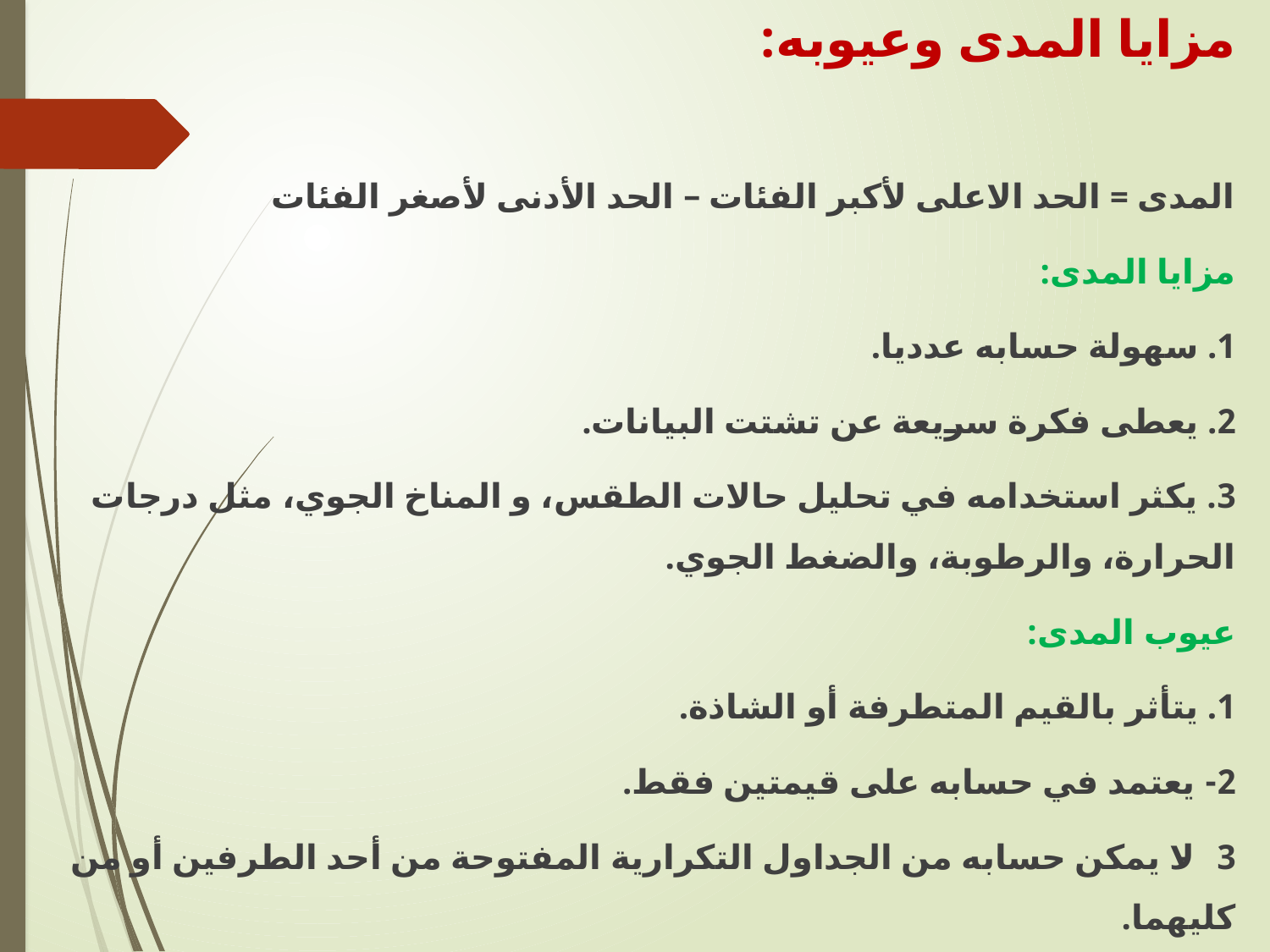

# مزايا المدى وعيوبه:
المدى = الحد الاعلى لأكبر الفئات – الحد الأدنى لأصغر الفئات
مزايا المدى:
1. سهولة حسابه عدديا.
2. يعطى فكرة سريعة عن تشتت البيانات.
3. يكثر استخدامه في تحليل حالات الطقس، و المناخ الجوي، مثل درجات الحرارة، والرطوبة، والضغط الجوي.
عيوب المدى:
1. يتأثر بالقيم المتطرفة أو الشاذة.
2- يعتمد في حسابه على قيمتين فقط.
3- لا يمكن حسابه من الجداول التكرارية المفتوحة من أحد الطرفين أو من كليهما.